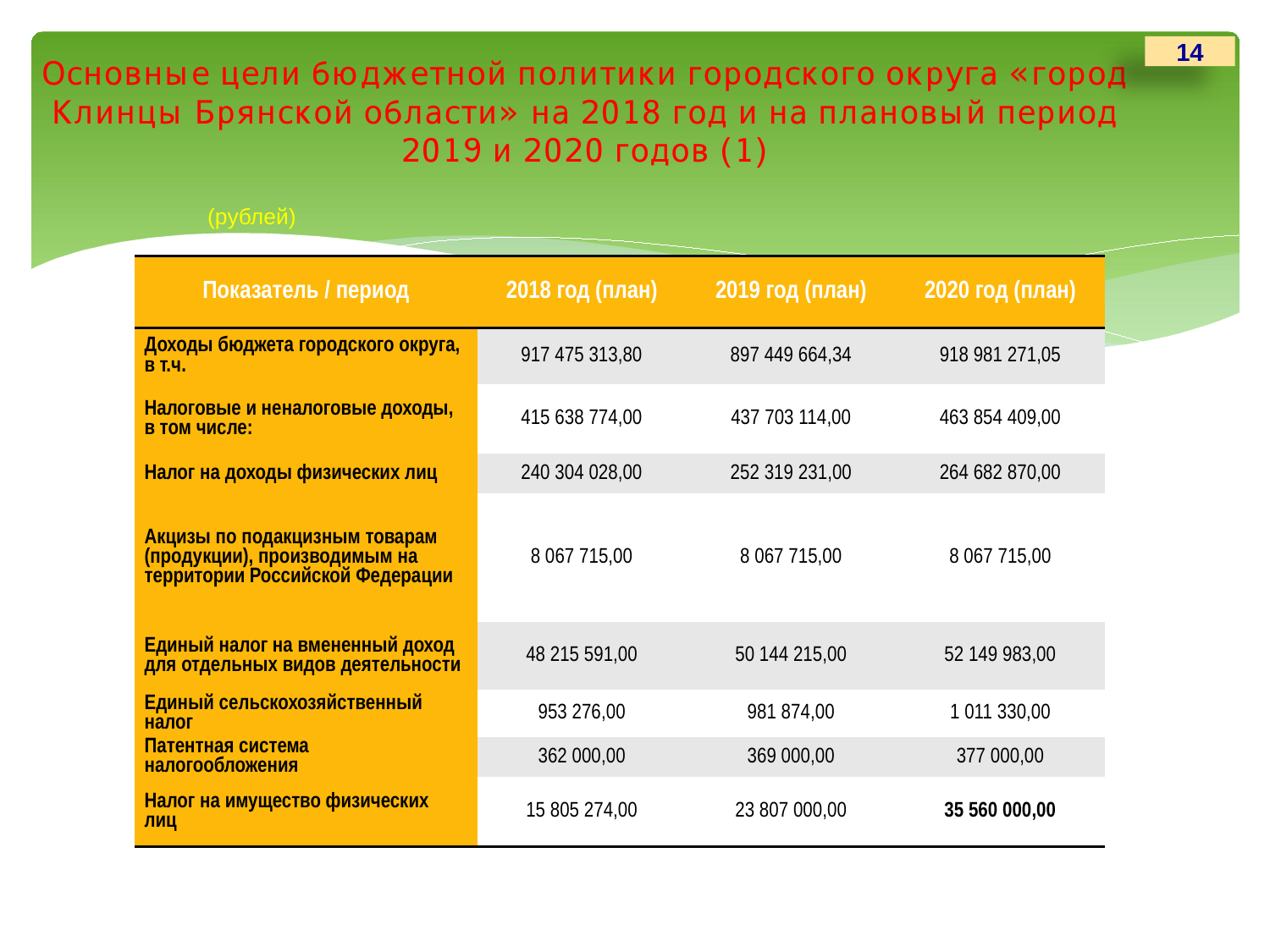

14
# Основные цели бюджетной политики городского округа «город Клинцы Брянской области» на 2018 год и на плановый период 2019 и 2020 годов (1)
(рублей)
| Показатель / период | 2018 год (план) | 2019 год (план) | 2020 год (план) |
| --- | --- | --- | --- |
| Доходы бюджета городского округа, в т.ч. | 917 475 313,80 | 897 449 664,34 | 918 981 271,05 |
| Налоговые и неналоговые доходы, в том числе: | 415 638 774,00 | 437 703 114,00 | 463 854 409,00 |
| Налог на доходы физических лиц | 240 304 028,00 | 252 319 231,00 | 264 682 870,00 |
| Акцизы по подакцизным товарам (продукции), производимым на территории Российской Федерации | 8 067 715,00 | 8 067 715,00 | 8 067 715,00 |
| Единый налог на вмененный доход для отдельных видов деятельности | 48 215 591,00 | 50 144 215,00 | 52 149 983,00 |
| Единый сельскохозяйственный налог | 953 276,00 | 981 874,00 | 1 011 330,00 |
| Патентная система налогообложения | 362 000,00 | 369 000,00 | 377 000,00 |
| Налог на имущество физических лиц | 15 805 274,00 | 23 807 000,00 | 35 560 000,00 |